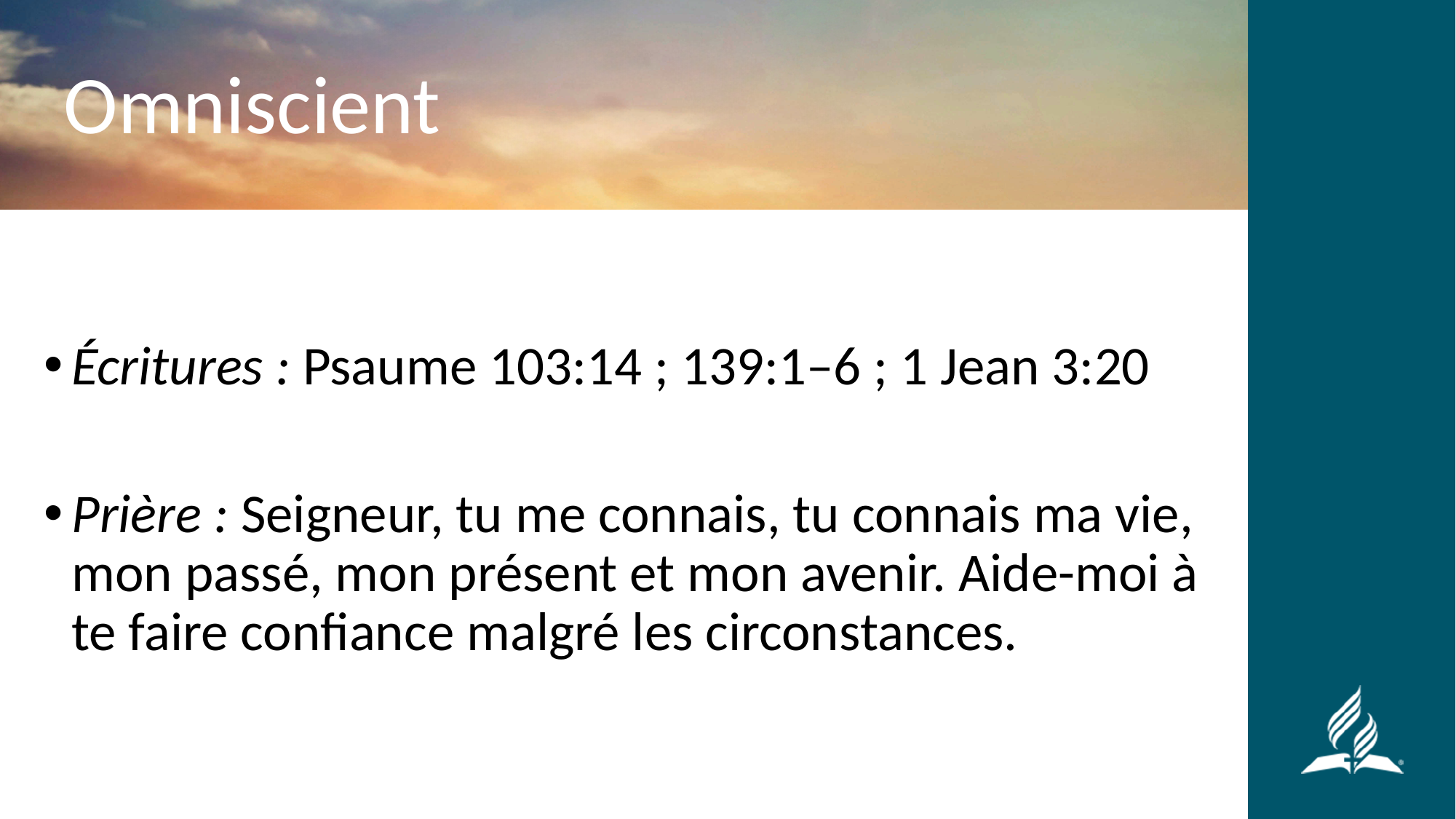

Omniscient

Écritures : Psaume 103:14 ; 139:1–6 ; 1 Jean 3:20

Prière : Seigneur, tu me connais, tu connais ma vie, mon passé, mon présent et mon avenir. Aide-moi à
te faire confiance malgré les circonstances.